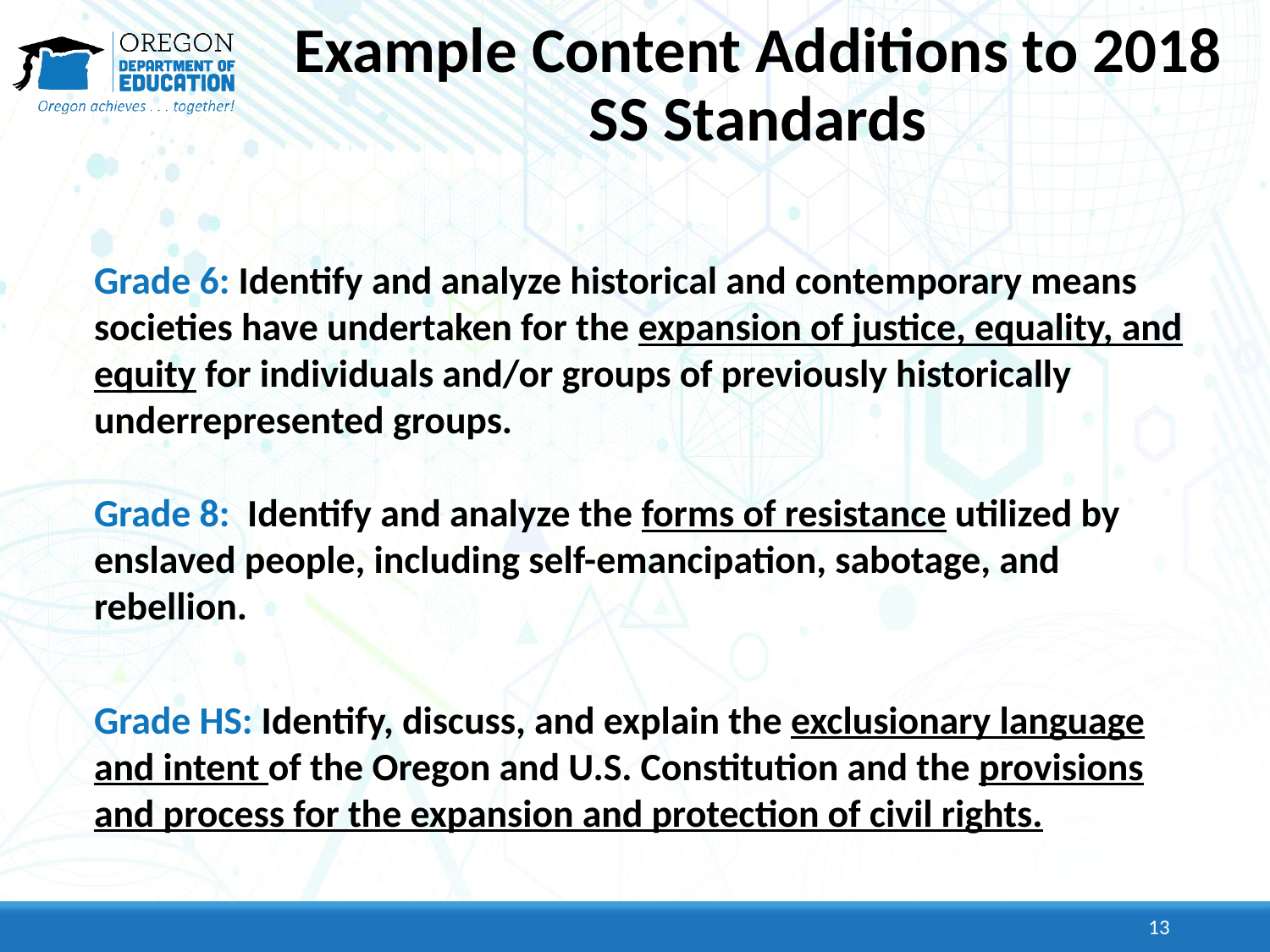

Example Content Additions to 2018 SS Standards
# Grade 6: Identify and analyze historical and contemporary means societies have undertaken for the expansion of justice, equality, and equity for individuals and/or groups of previously historically underrepresented groups.

Grade 8:  Identify and analyze the forms of resistance utilized by enslaved people, including self-emancipation, sabotage, and rebellion.

Grade HS: Identify, discuss, and explain the exclusionary language and intent of the Oregon and U.S. Constitution and the provisions and process for the expansion and protection of civil rights.
13